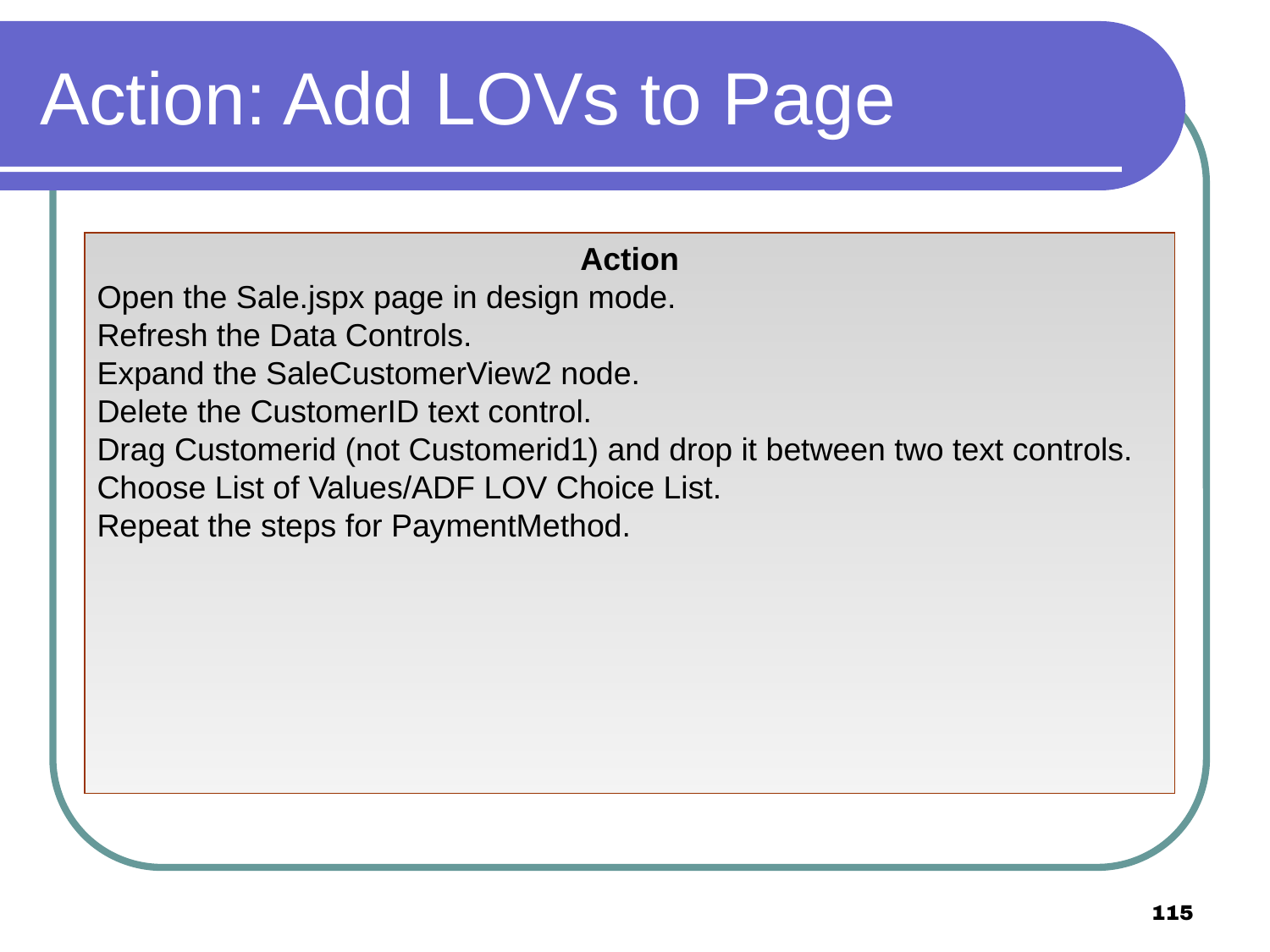

# Action: Add LOVs to Page
Action
Open the Sale.jspx page in design mode.
Refresh the Data Controls.
Expand the SaleCustomerView2 node.
Delete the CustomerID text control.
Drag Customerid (not Customerid1) and drop it between two text controls.
Choose List of Values/ADF LOV Choice List.
Repeat the steps for PaymentMethod.
115